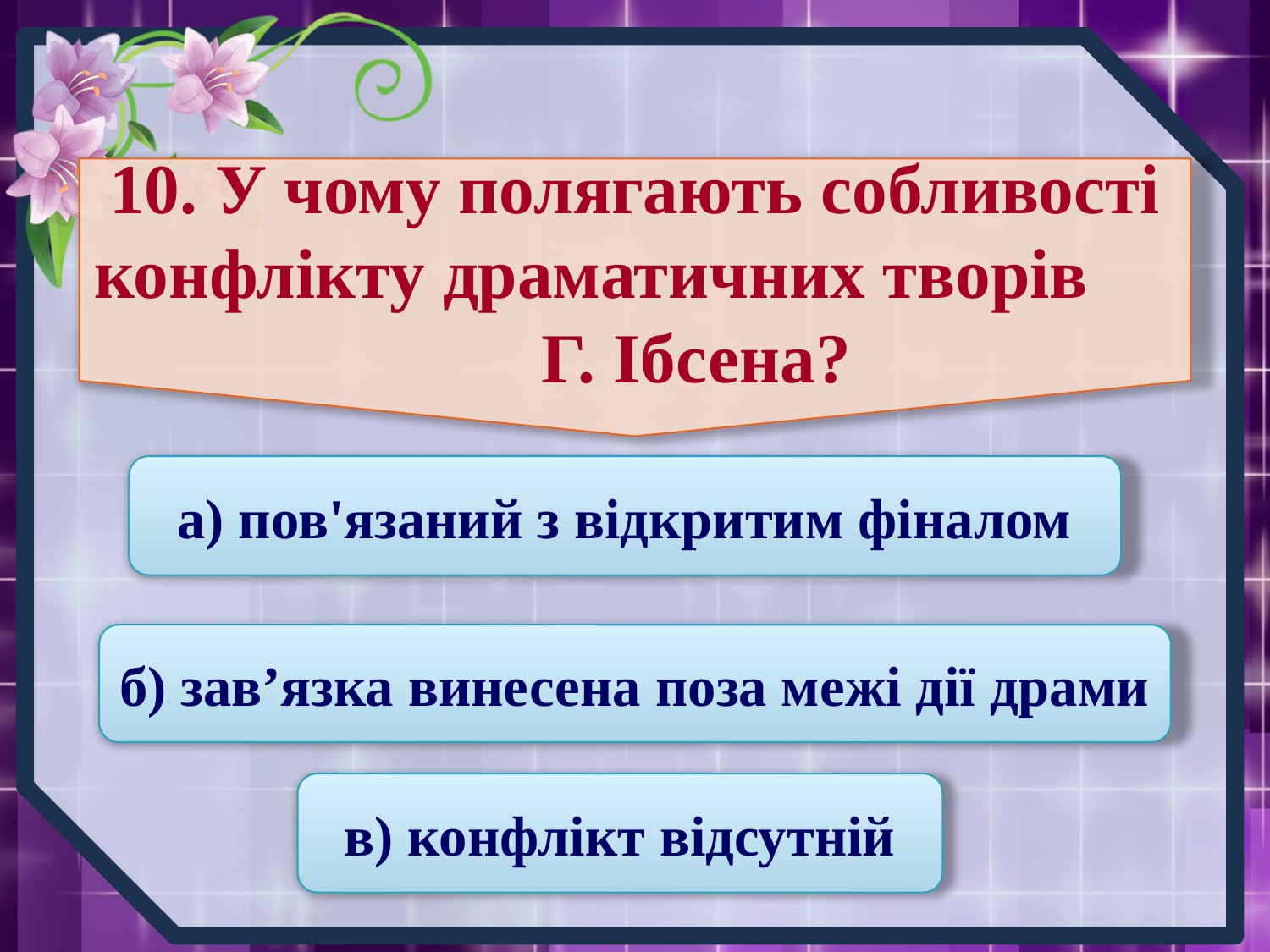

10. У чому полягають собливості конфлікту драматичних творів             Г. Ібсена?

а) пов'язаний з відкритим фіналом
б) зав’язка винесена поза межі дії драми
в) конфлікт відсутній